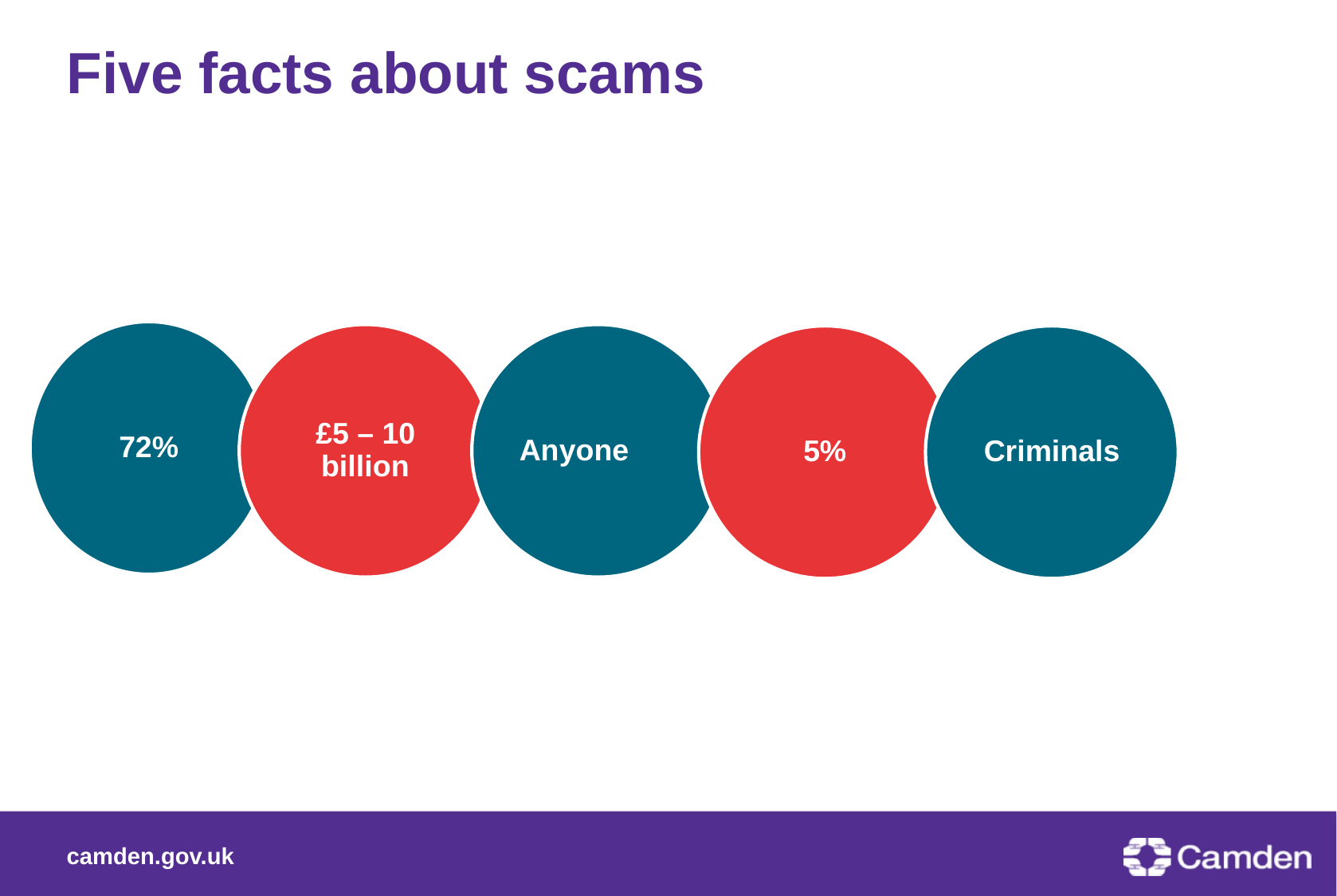

# Five facts about scams
53%
53%

72%

Anyone

£5 – 10 billion

5%

Criminals